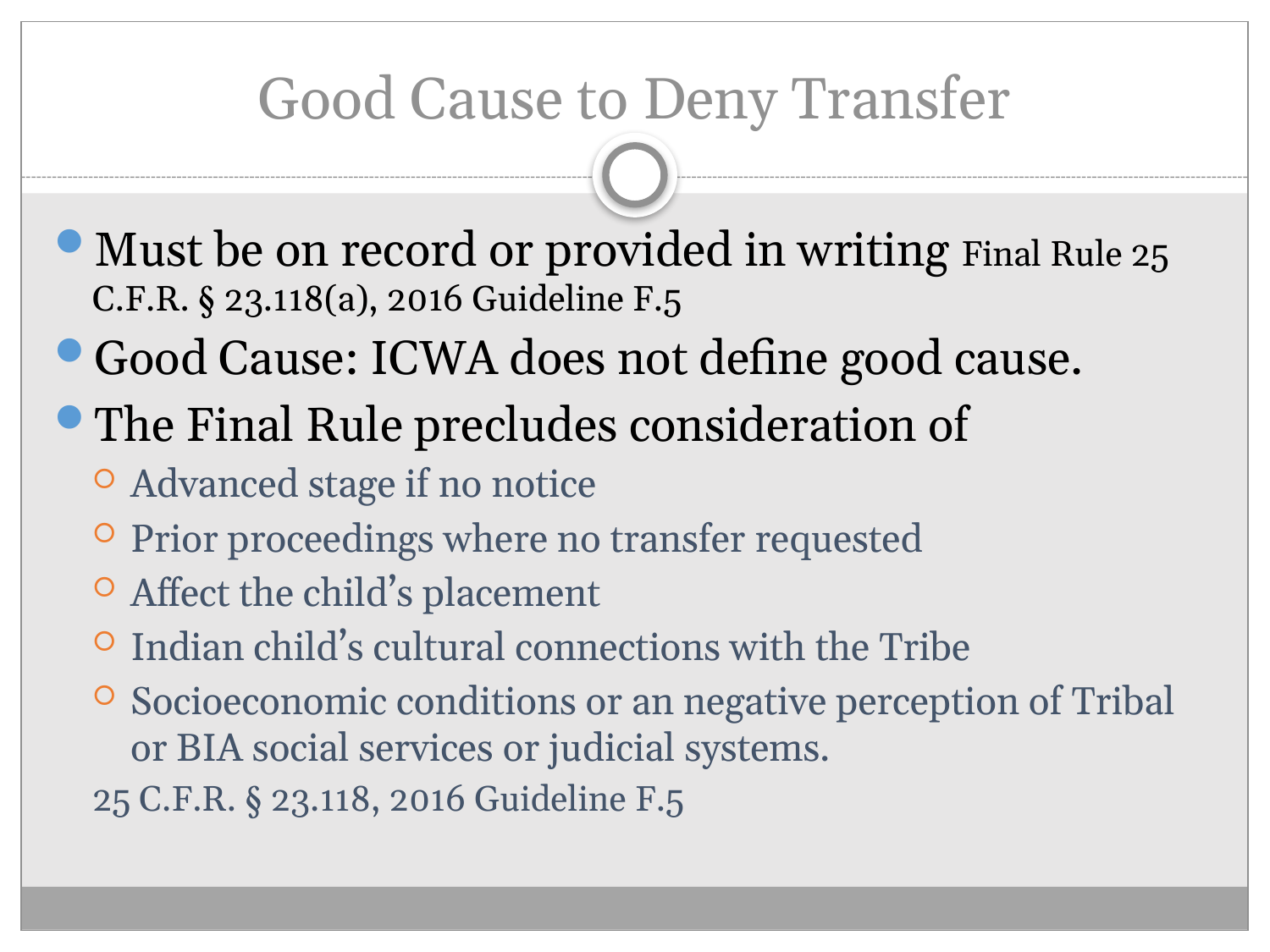

# Good Cause to Deny Transfer
Must be on record or provided in writing Final Rule 25 C.F.R. § 23.118(a), 2016 Guideline F.5
Good Cause: ICWA does not define good cause.
The Final Rule precludes consideration of
Advanced stage if no notice
Prior proceedings where no transfer requested
Affect the child’s placement
Indian child’s cultural connections with the Tribe
Socioeconomic conditions or an negative perception of Tribal or BIA social services or judicial systems.
25 C.F.R. § 23.118, 2016 Guideline F.5